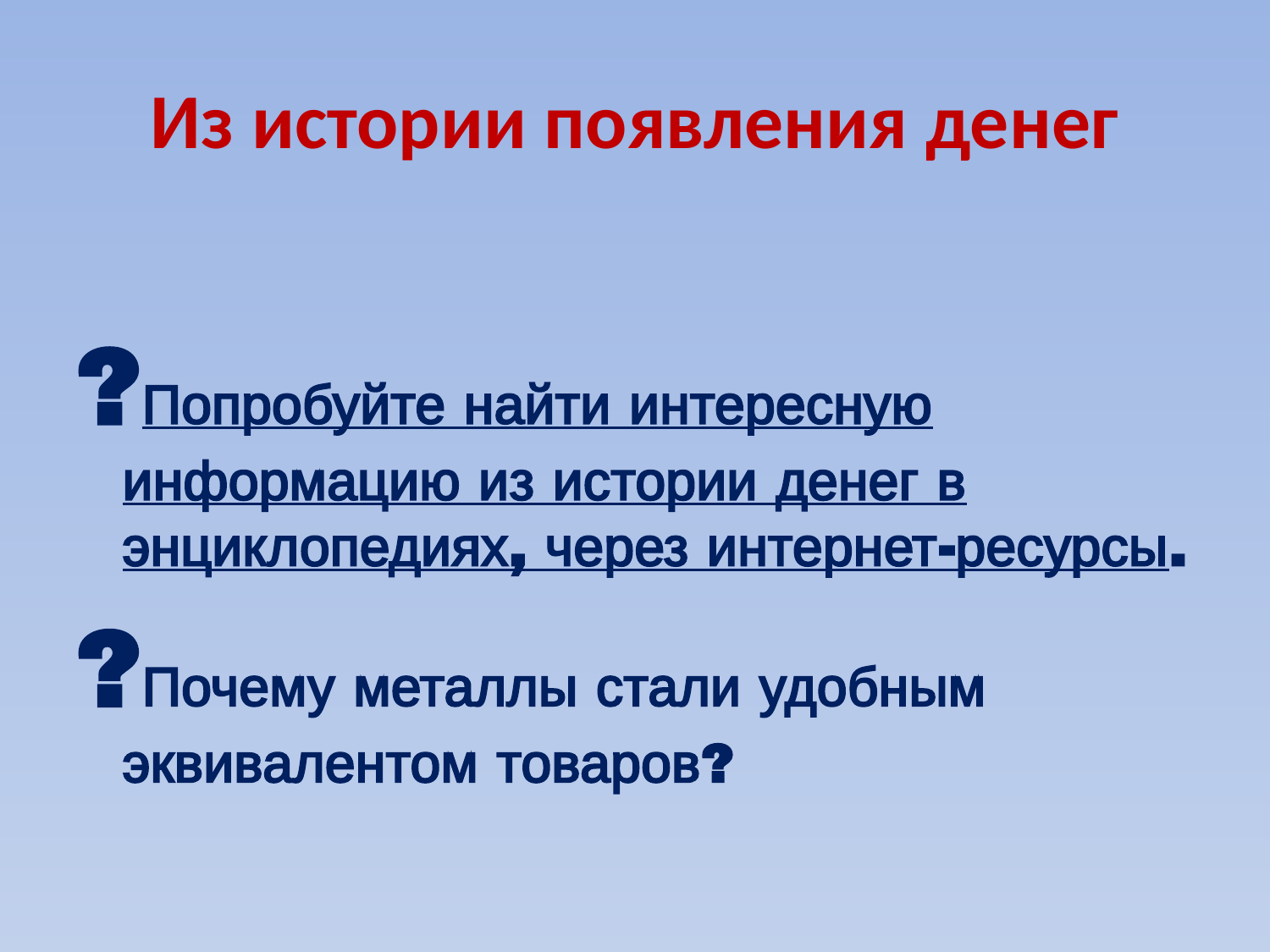

# Из истории появления денег

?Попробуйте найти интересную информацию из истории денег в энциклопедиях, через интернет-ресурсы.
?Почему металлы стали удобным эквивалентом товаров?